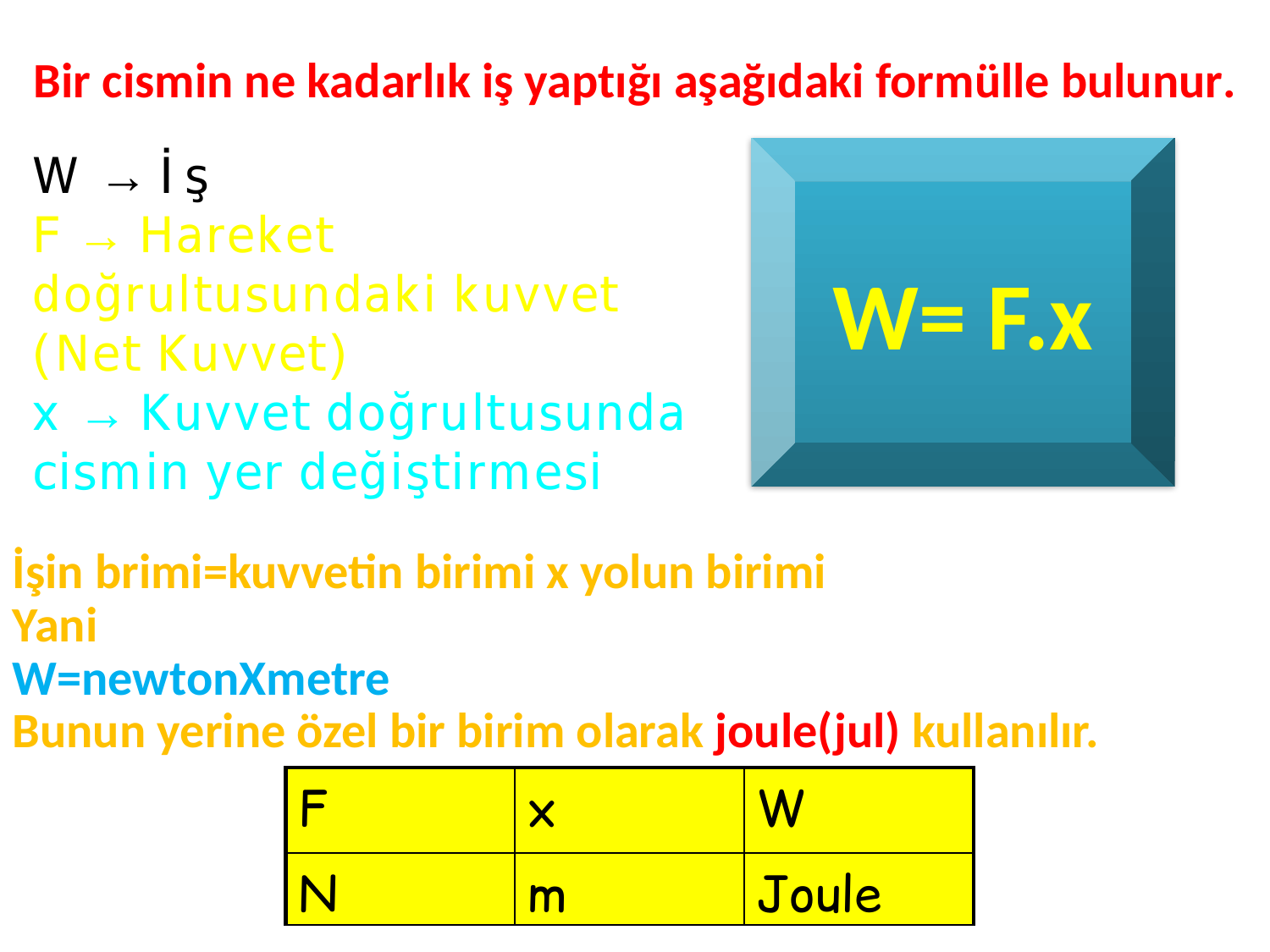

Bir cismin ne kadarlık iş yaptığı aşağıdaki formülle bulunur.
W → İş
F → Hareket doğrultusundaki kuvvet (Net Kuvvet)
x → Kuvvet doğrultusunda cismin yer değiştirmesi
W= F.x
İşin brimi=kuvvetin birimi x yolun birimi
Yani
W=newtonXmetre
Bunun yerine özel bir birim olarak joule(jul) kullanılır.
| F | x | W |
| --- | --- | --- |
| N | m | Joule |